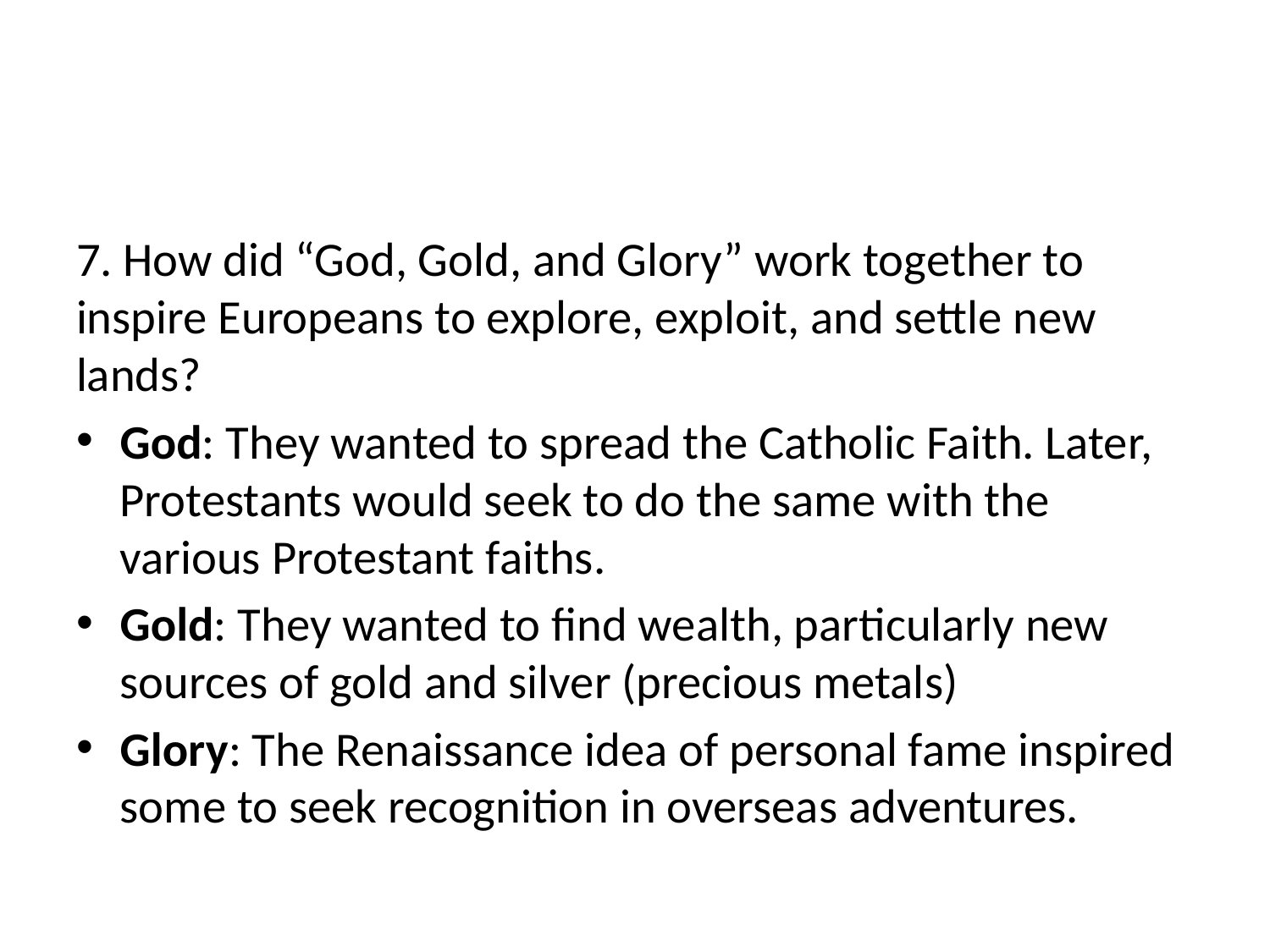

#
7. How did “God, Gold, and Glory” work together to inspire Europeans to explore, exploit, and settle new lands?
God: They wanted to spread the Catholic Faith. Later, Protestants would seek to do the same with the various Protestant faiths.
Gold: They wanted to find wealth, particularly new sources of gold and silver (precious metals)
Glory: The Renaissance idea of personal fame inspired some to seek recognition in overseas adventures.